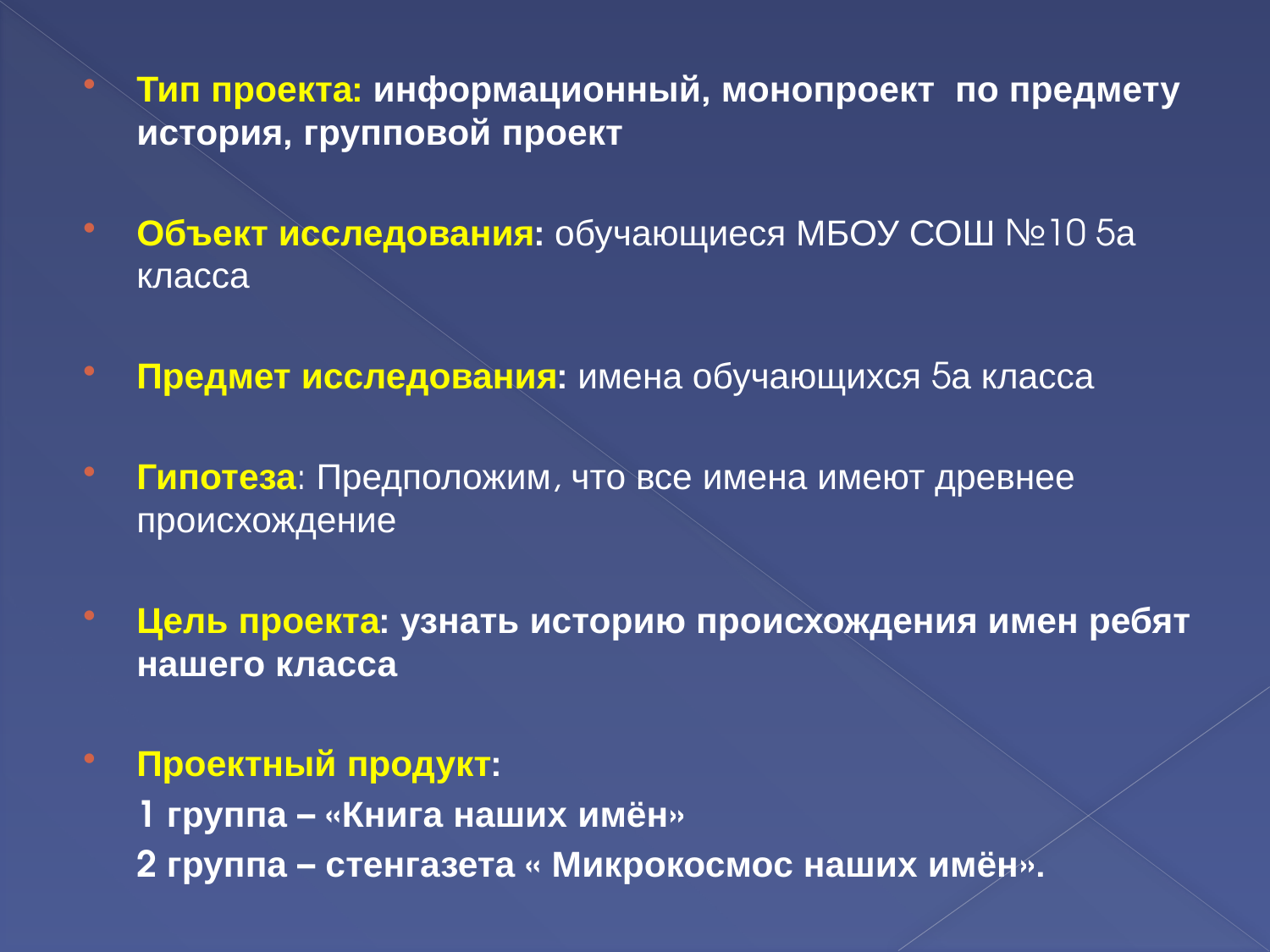

Тип проекта: информационный, монопроект  по предмету история, групповой проект

Объект исследования: обучающиеся МБОУ СОШ №10 5а класса

Предмет исследования: имена обучающихся 5а класса

Гипотеза: Предположим, что все имена имеют древнее происхождение

Цель проекта: узнать историю происхождения имен ребят нашего класса

Проектный продукт:
		1 группа – «Книга наших имён»
		2 группа – стенгазета « Микрокосмос наших имён».